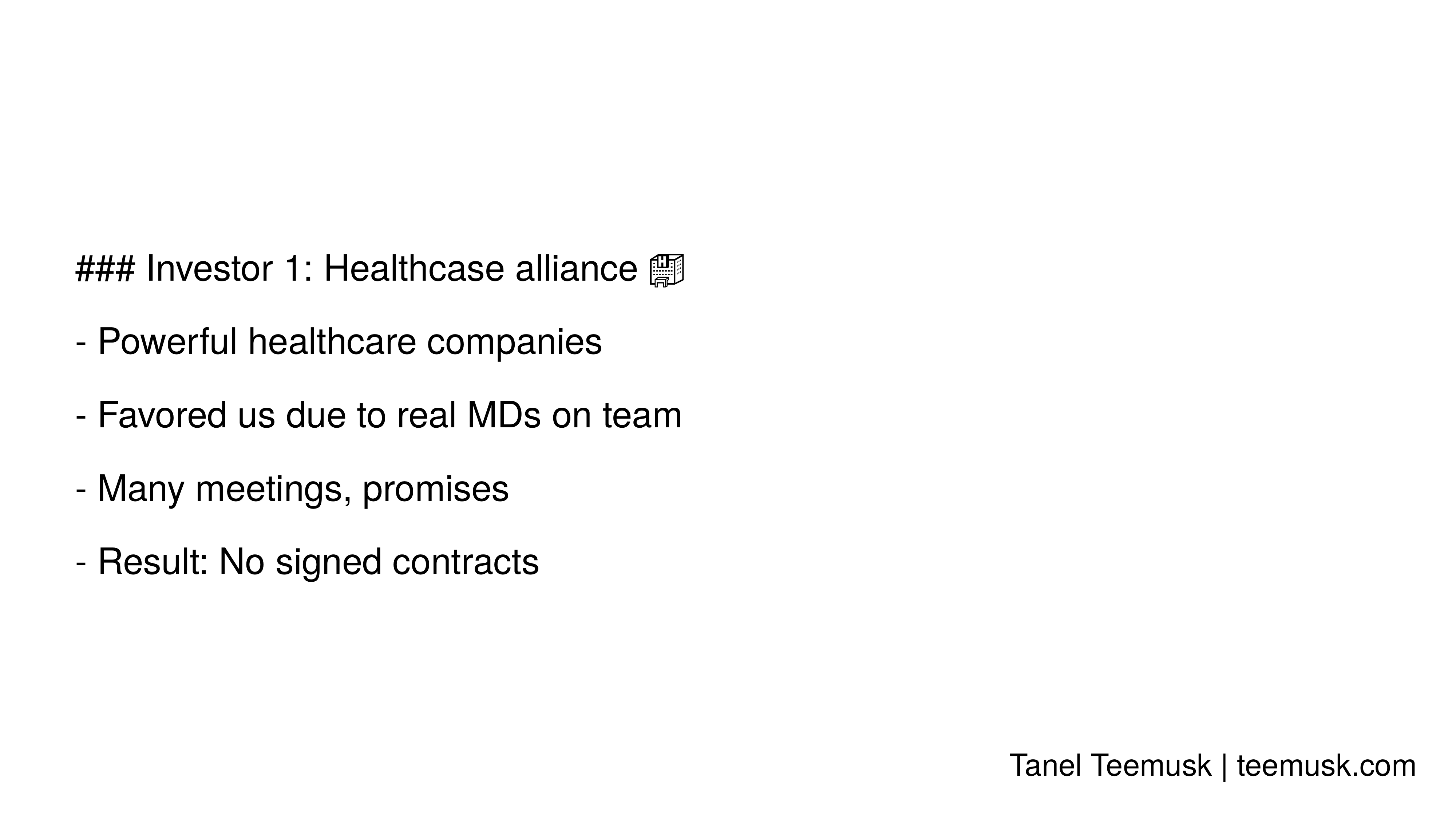

### Investor 1: Healthcase alliance 🏨
- Powerful healthcare companies
- Favored us due to real MDs on team
- Many meetings, promises
- Result: No signed contracts
Tanel Teemusk | teemusk.com